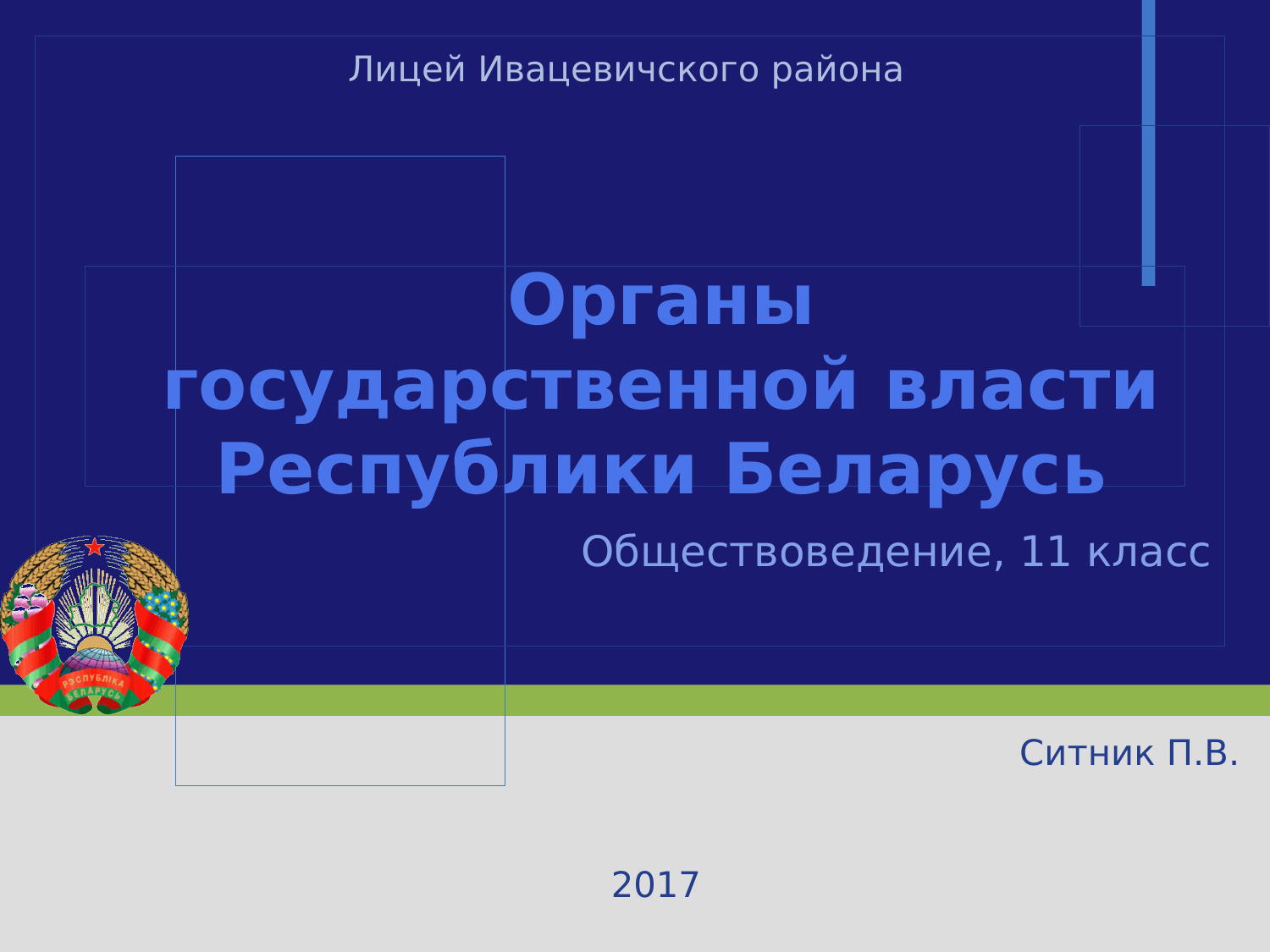

Лицей Ивацевичского района
# Органы государственной власти Республики Беларусь
Обществоведение, 11 класс
Ситник П.В.
2017